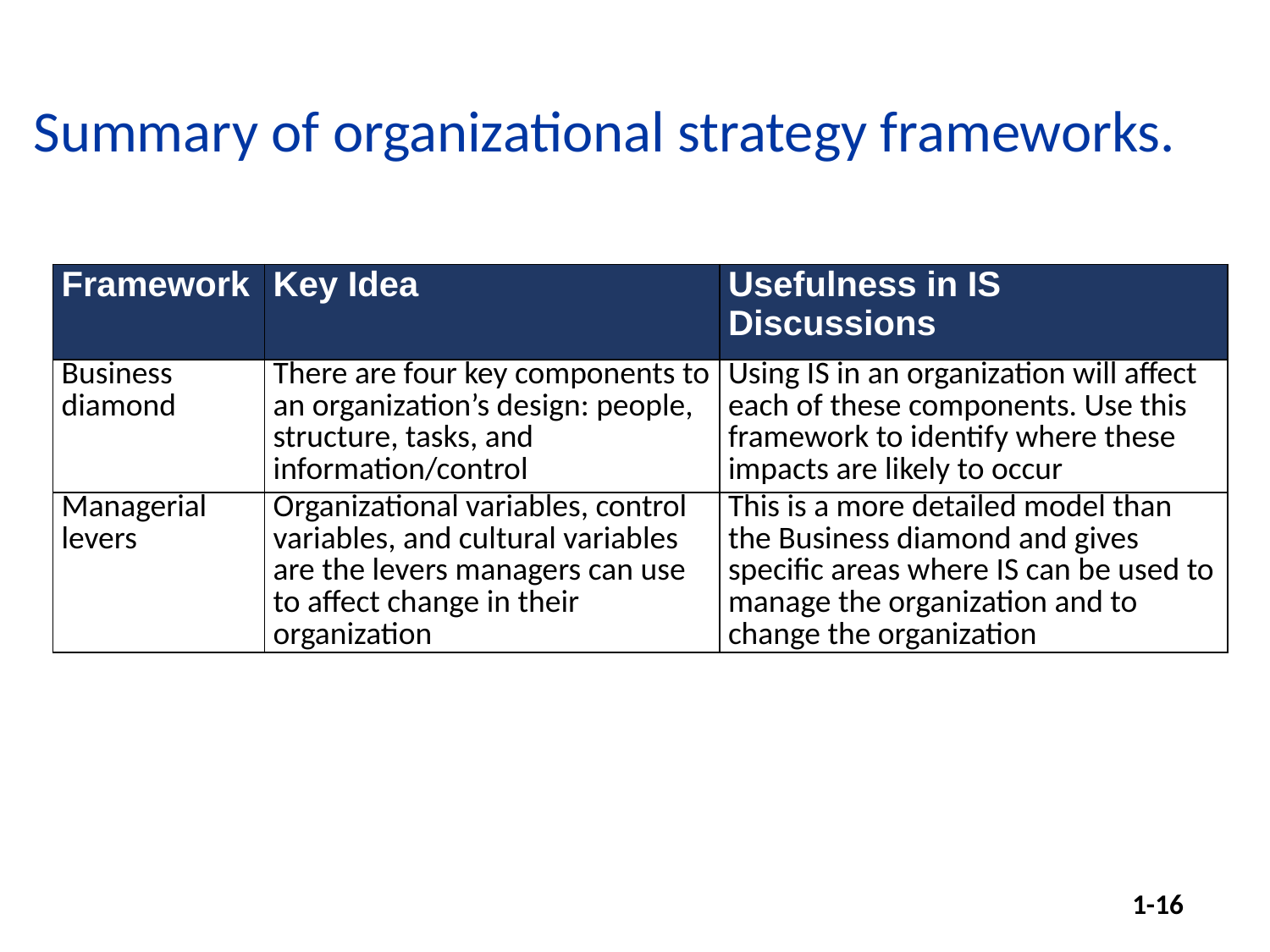

Summary of organizational strategy frameworks.

| Framework | Key Idea | Usefulness in IS Discussions |
| --- | --- | --- |
| Business diamond | There are four key components to an organization’s design: people, structure, tasks, and information/control | Using IS in an organization will affect each of these components. Use this framework to identify where these impacts are likely to occur |
| Managerial levers | Organizational variables, control variables, and cultural variables are the levers managers can use to affect change in their organization | This is a more detailed model than the Business diamond and gives specific areas where IS can be used to manage the organization and to change the organization |